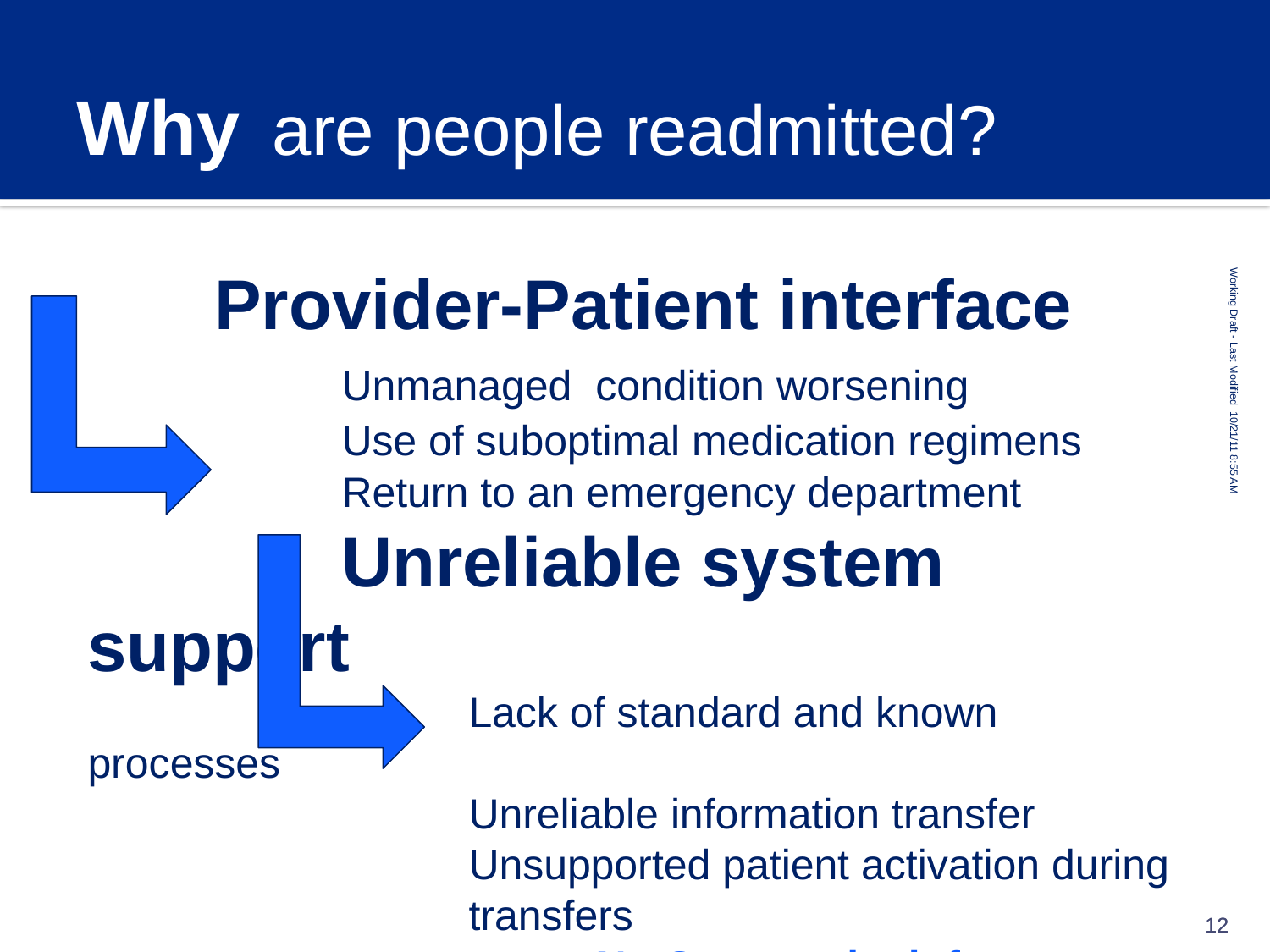

# Why are people readmitted?
	Provider-Patient interface
		Unmanaged  condition worsening
		Use of suboptimal medication regimens
		Return to an emergency department
		Unreliable system support
			Lack of standard and known processes
			Unreliable information transfer
			Unsupported patient activation during 			transfers
				No Community infrastructure for 				achieving common goals

12